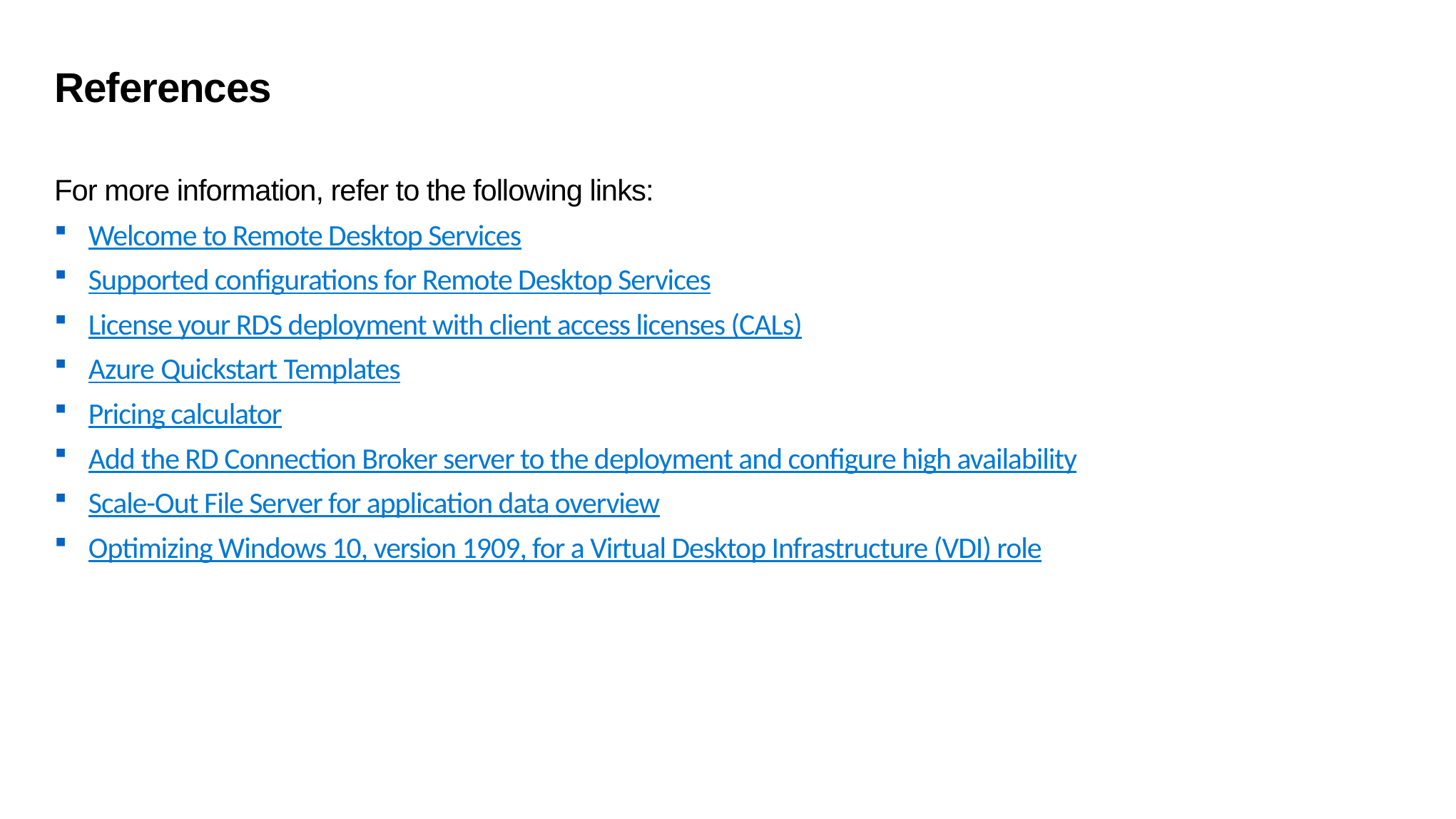

# References
For more information, refer to the following links:
Welcome to Remote Desktop Services
Supported configurations for Remote Desktop Services
License your RDS deployment with client access licenses (CALs)
Azure Quickstart Templates
Pricing calculator
Add the RD Connection Broker server to the deployment and configure high availability
Scale-Out File Server for application data overview
Optimizing Windows 10, version 1909, for a Virtual Desktop Infrastructure (VDI) role